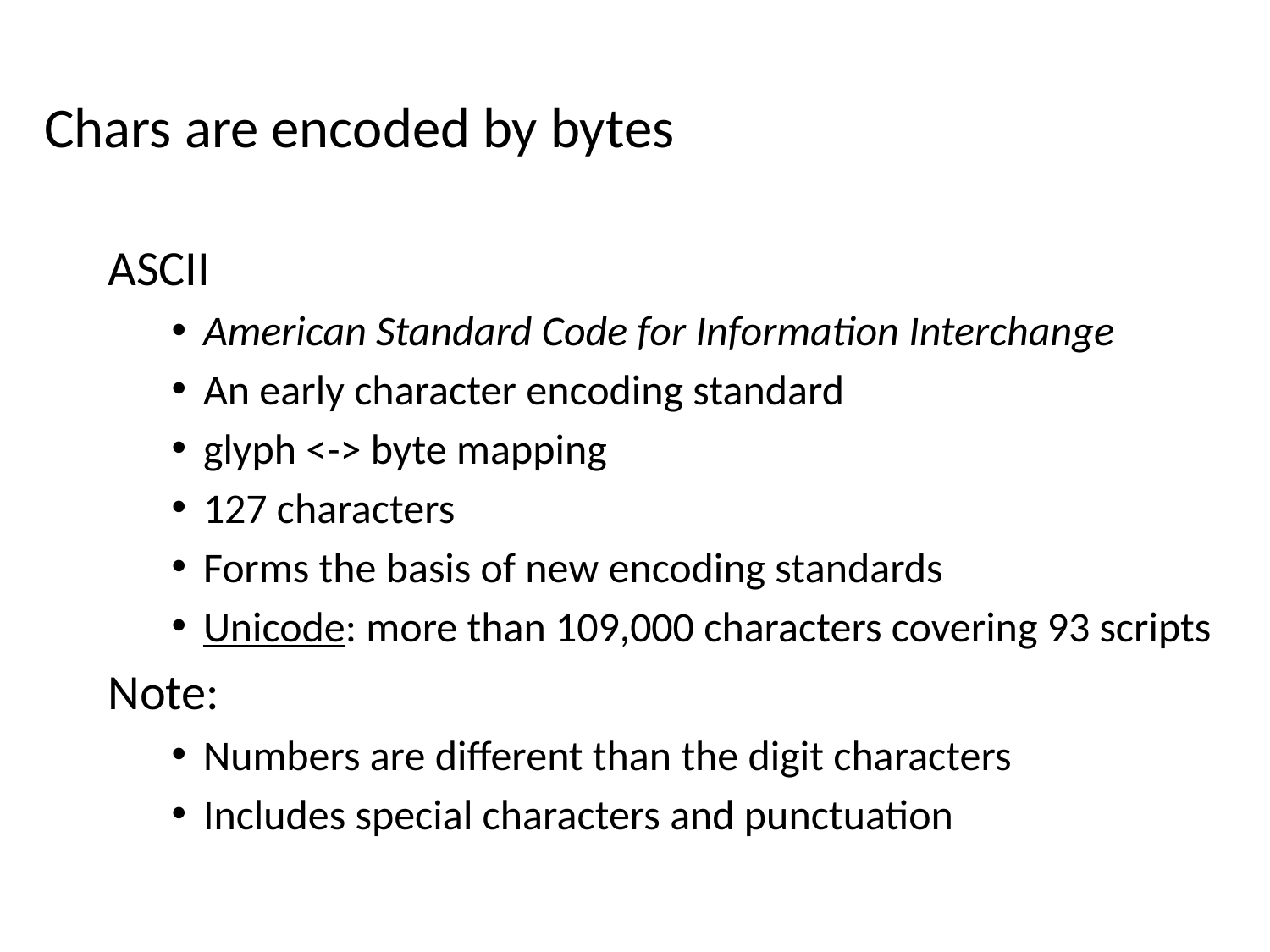

Chars are encoded by bytes

ASCII
American Standard Code for Information Interchange
An early character encoding standard
glyph <-> byte mapping
127 characters
Forms the basis of new encoding standards
Unicode: more than 109,000 characters covering 93 scripts
Note:
Numbers are different than the digit characters
Includes special characters and punctuation